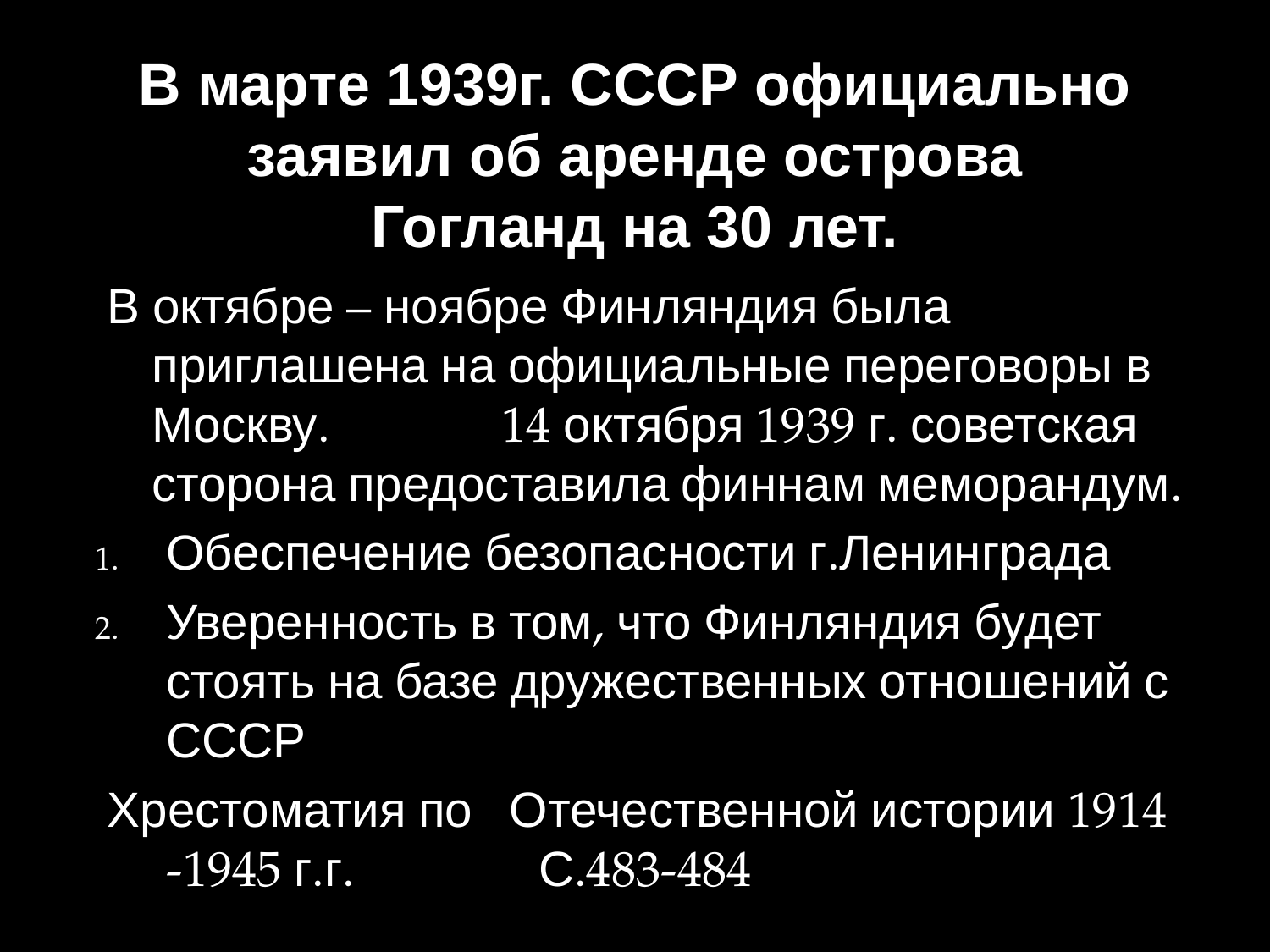

# В марте 1939г. СССР официально заявил об аренде острова Гогланд на 30 лет.
 В октябре – ноябре Финляндия была приглашена на официальные переговоры в Москву.              14 октября 1939 г. советская сторона предоставила финнам меморандум.
Обеспечение безопасности г.Ленинграда
Уверенность в том, что Финляндия будет стоять на базе дружественных отношений с СССР
 Хрестоматия по   Отечественной истории 1914 -1945 г.г.               С.483-484